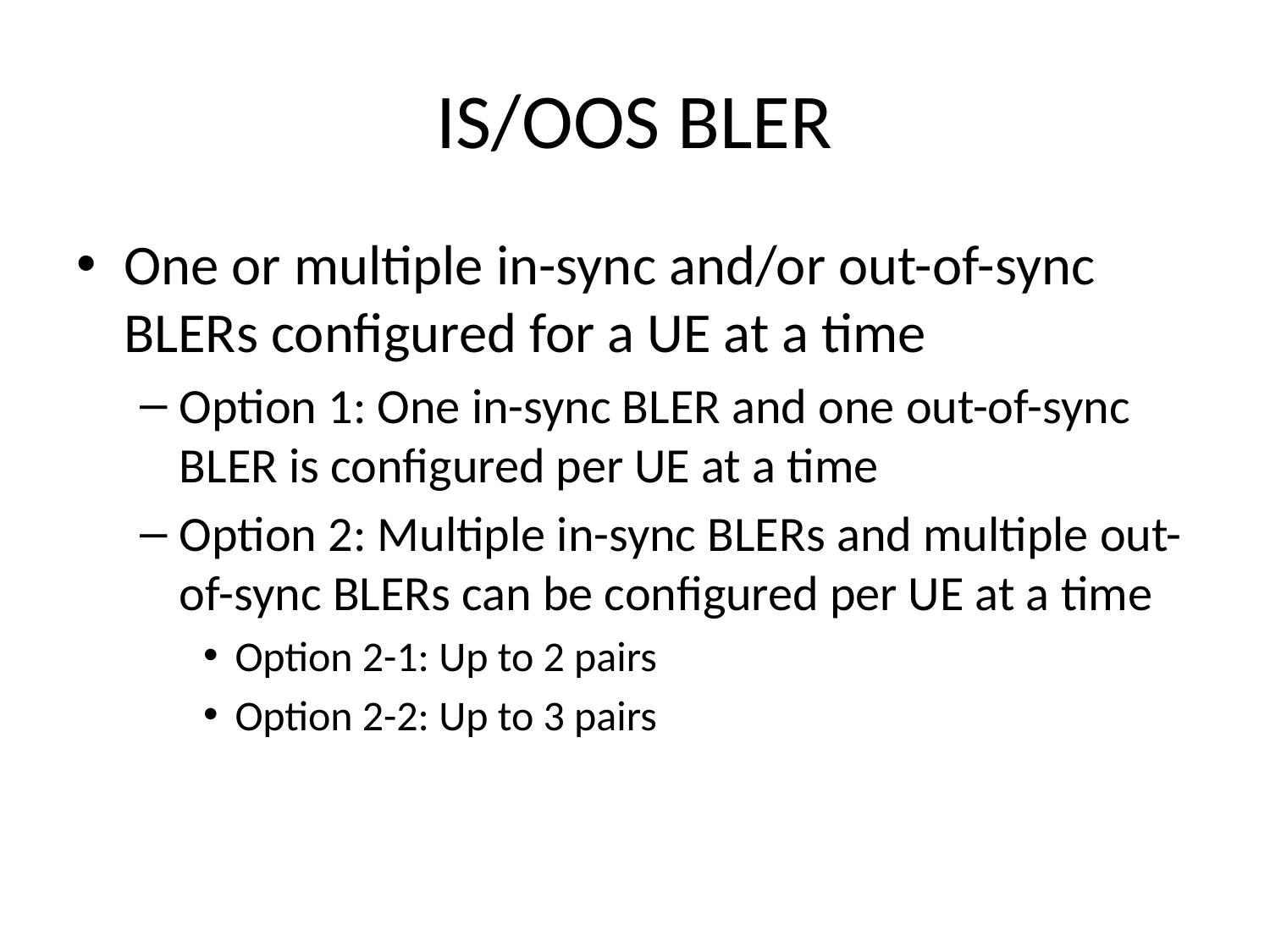

# IS/OOS BLER
One or multiple in-sync and/or out-of-sync BLERs configured for a UE at a time
Option 1: One in-sync BLER and one out-of-sync BLER is configured per UE at a time
Option 2: Multiple in-sync BLERs and multiple out-of-sync BLERs can be configured per UE at a time
Option 2-1: Up to 2 pairs
Option 2-2: Up to 3 pairs